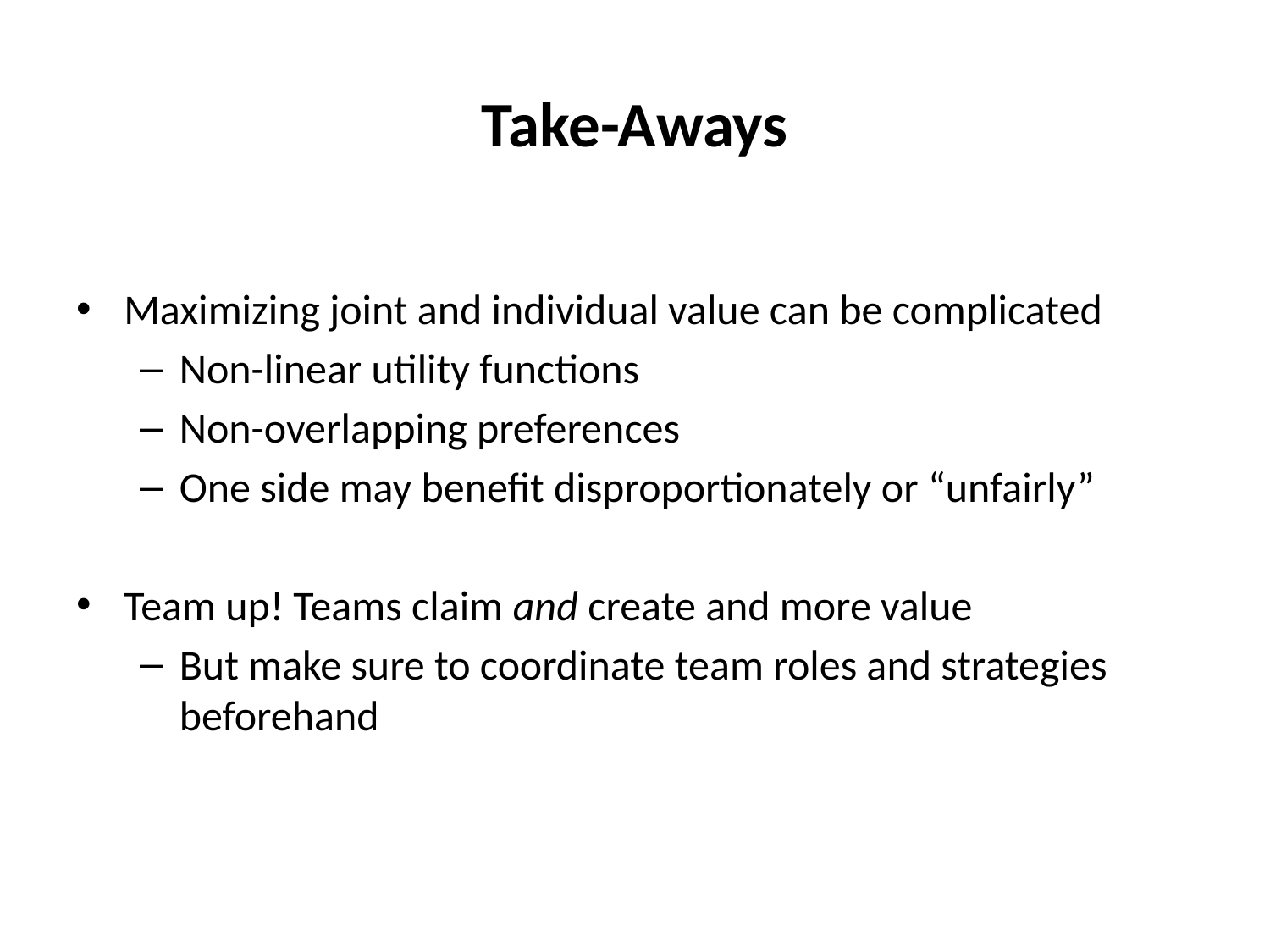

# Take-Aways
Maximizing joint and individual value can be complicated
Non-linear utility functions
Non-overlapping preferences
One side may benefit disproportionately or “unfairly”

Team up! Teams claim and create and more value
But make sure to coordinate team roles and strategies beforehand